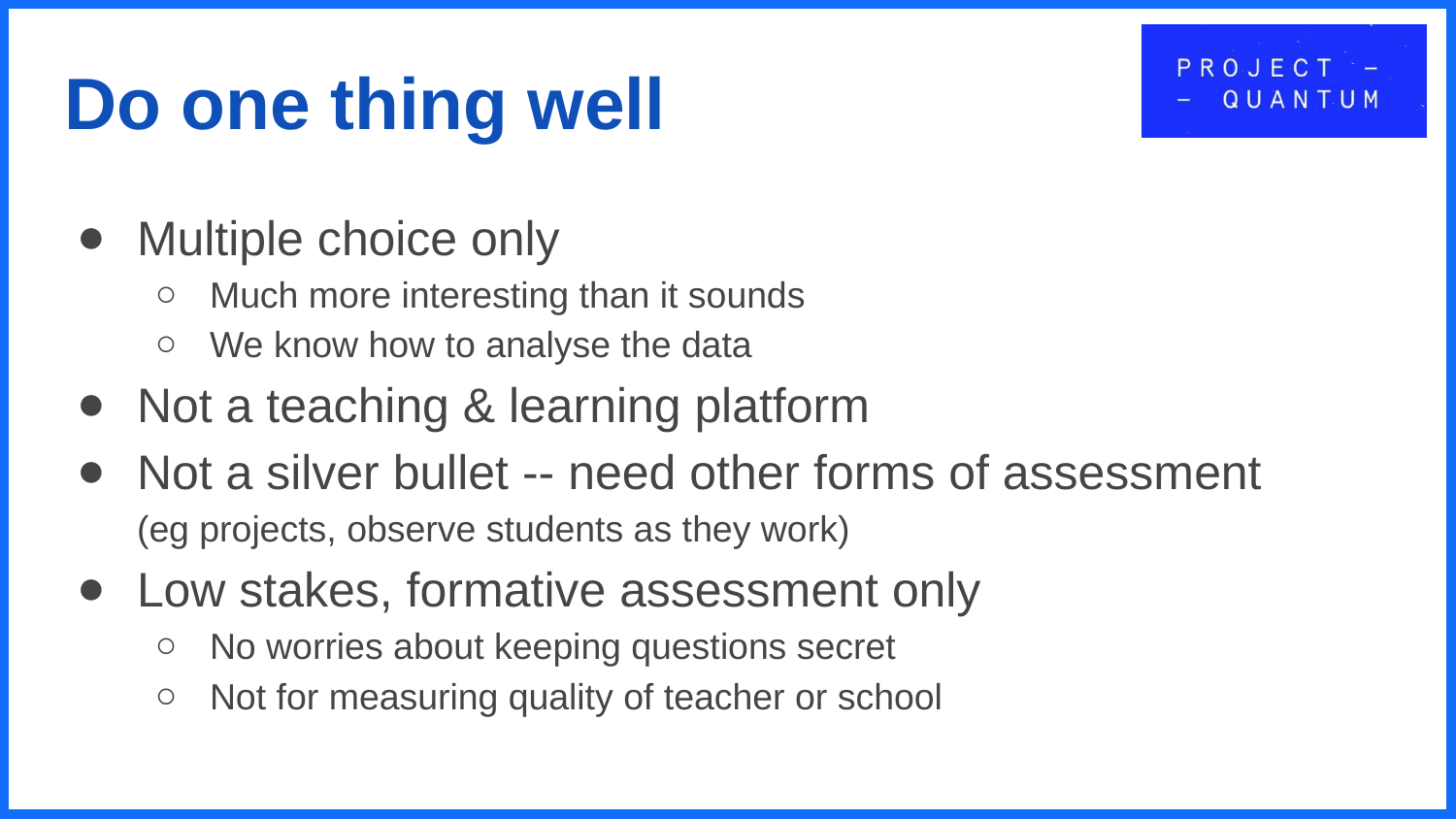

# Do one thing well
Multiple choice only
Much more interesting than it sounds
We know how to analyse the data
Not a teaching & learning platform
Not a silver bullet -- need other forms of assessment
(eg projects, observe students as they work)
Low stakes, formative assessment only
No worries about keeping questions secret
Not for measuring quality of teacher or school